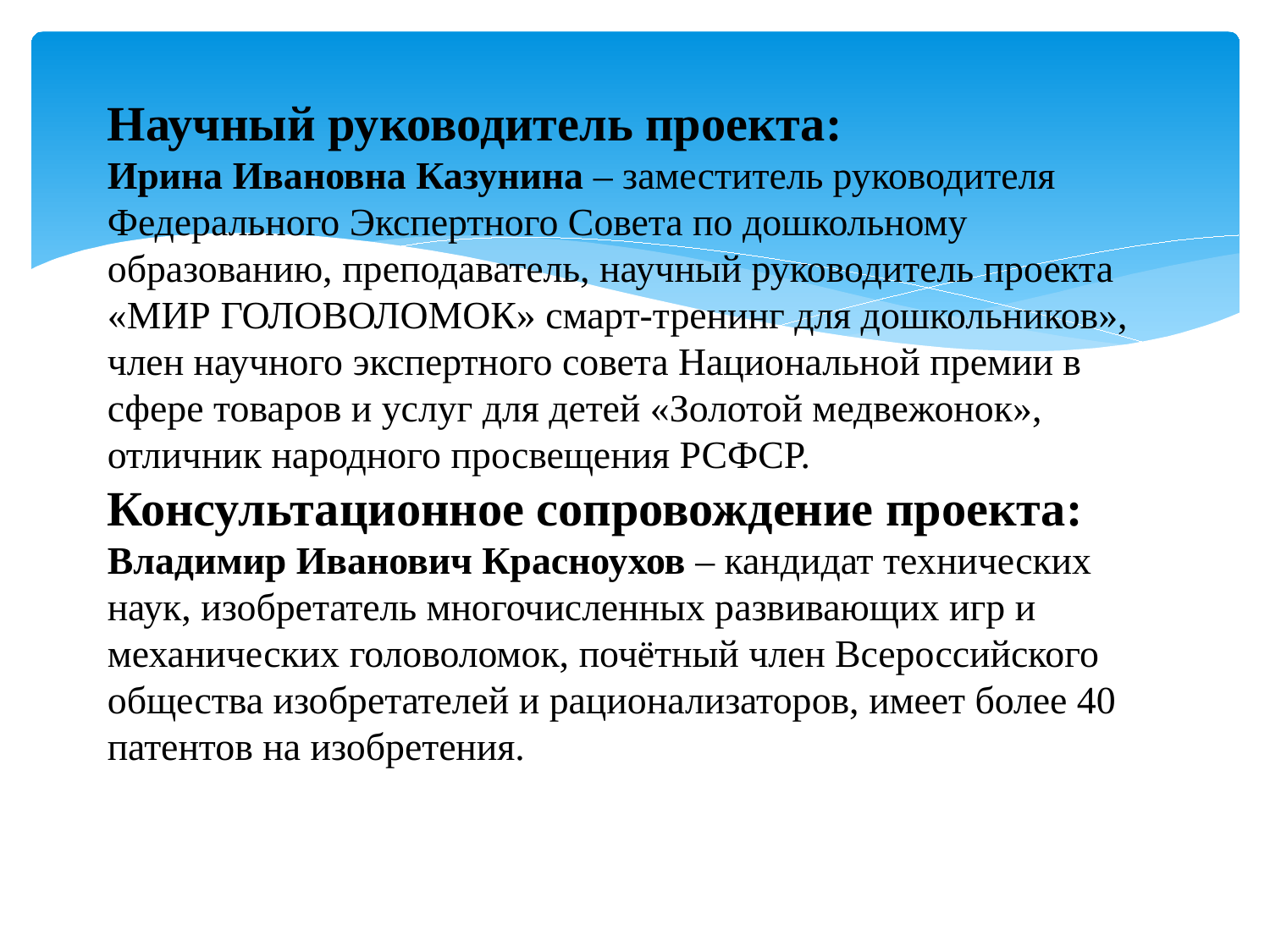

Научный руководитель проекта:
Ирина Ивановна Казунина – заместитель руководителя Федерального Экспертного Совета по дошкольному образованию, преподаватель, научный руководитель проекта «МИР ГОЛОВОЛОМОК» смарт-тренинг для дошкольников», член научного экспертного совета Национальной премии в сфере товаров и услуг для детей «Золотой медвежонок», отличник народного просвещения РСФСР.
Консультационное сопровождение проекта:
Владимир Иванович Красноухов – кандидат технических наук, изобретатель многочисленных развивающих игр и механических головоломок, почётный член Всероссийского общества изобретателей и рационализаторов, имеет более 40 патентов на изобретения.